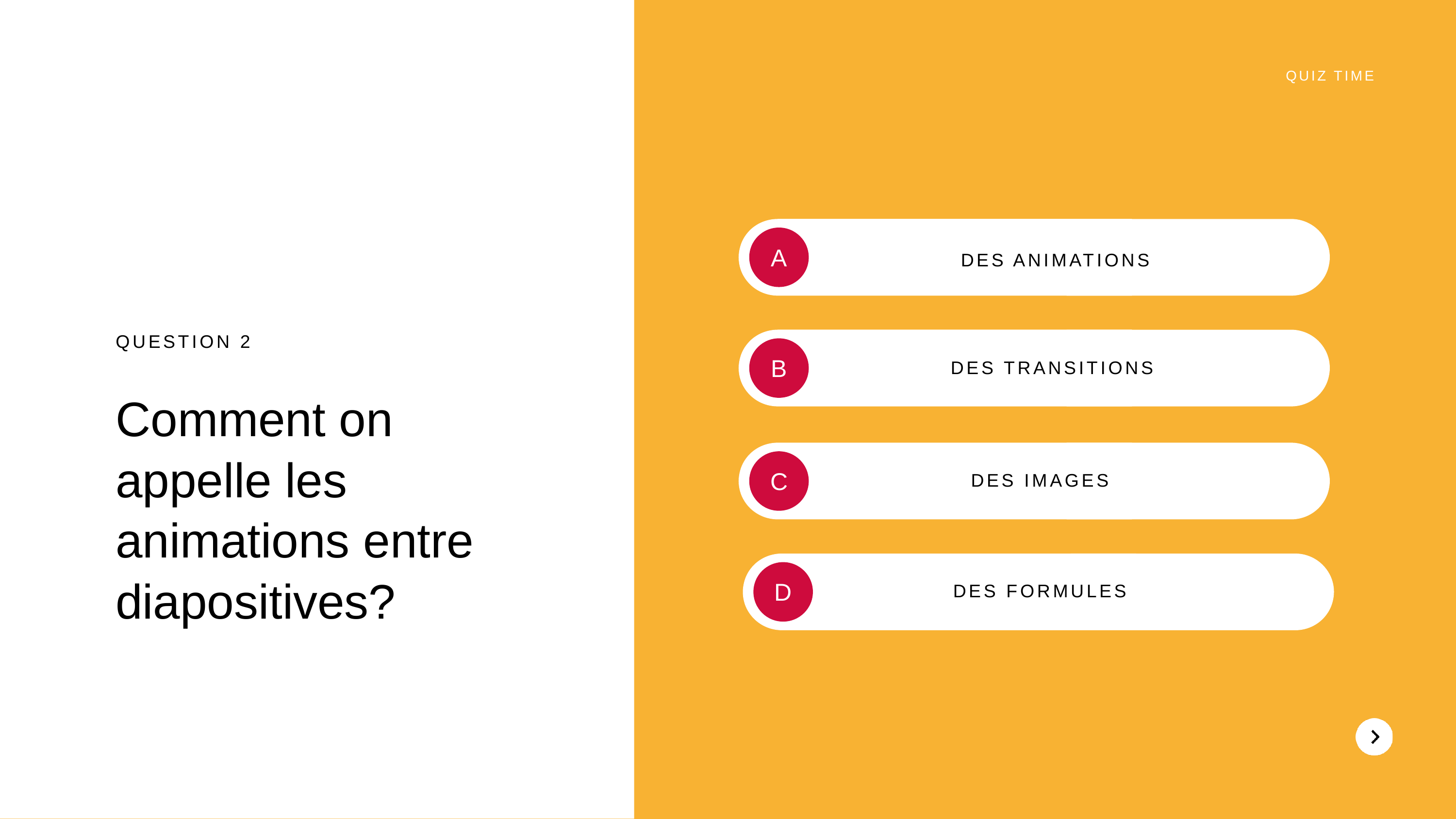

QUIZ TIME

A
DES ANIMATIONS

QUESTION 2
Comment on appelle les animations entre diapositives?

B
DES TRANSITIONS

C
DES IMAGES

D
DES FORMULES